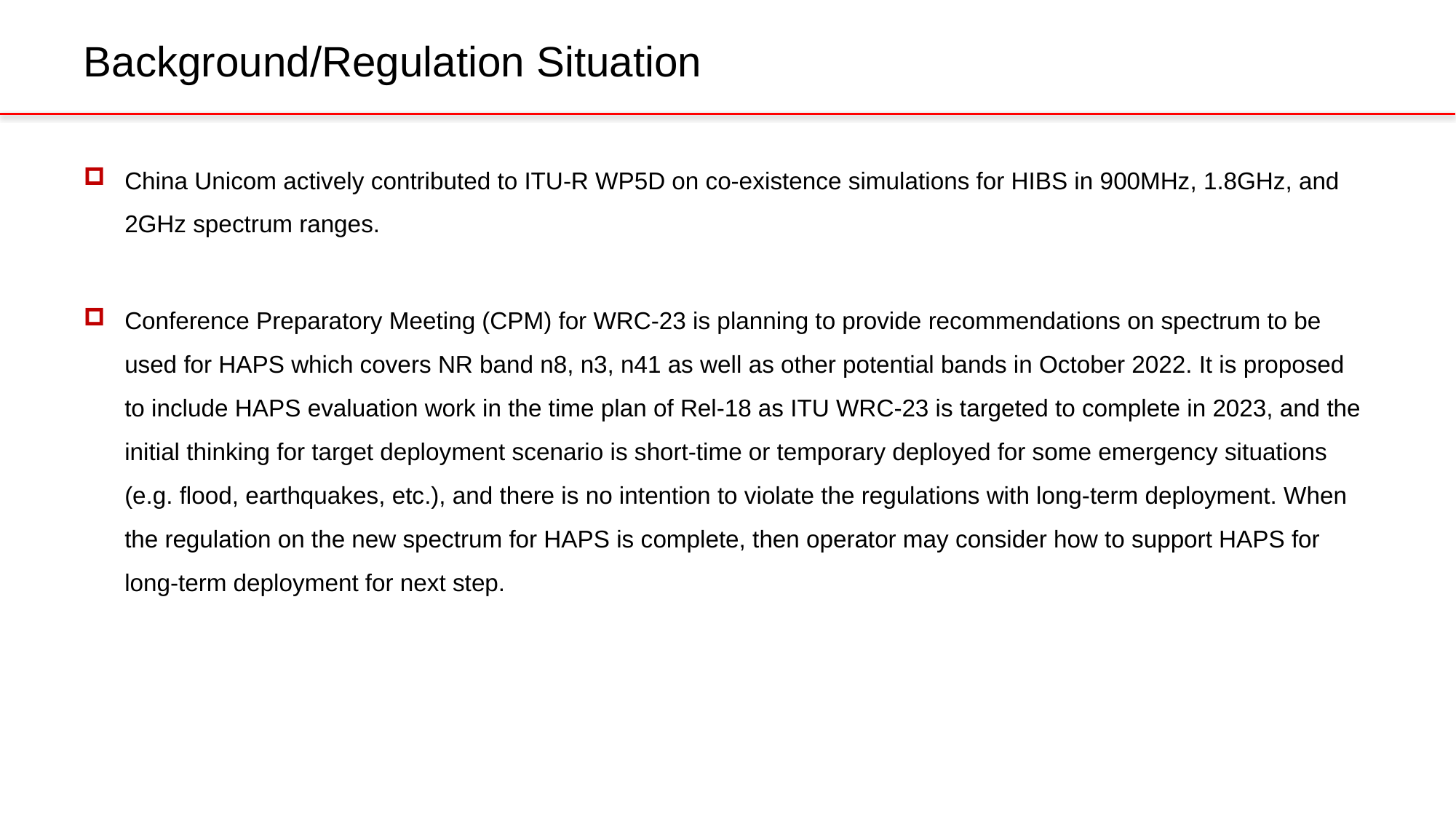

# Background/Regulation Situation
China Unicom actively contributed to ITU-R WP5D on co-existence simulations for HIBS in 900MHz, 1.8GHz, and 2GHz spectrum ranges.

Conference Preparatory Meeting (CPM) for WRC-23 is planning to provide recommendations on spectrum to be used for HAPS which covers NR band n8, n3, n41 as well as other potential bands in October 2022. It is proposed to include HAPS evaluation work in the time plan of Rel-18 as ITU WRC-23 is targeted to complete in 2023, and the initial thinking for target deployment scenario is short-time or temporary deployed for some emergency situations (e.g. flood, earthquakes, etc.), and there is no intention to violate the regulations with long-term deployment. When the regulation on the new spectrum for HAPS is complete, then operator may consider how to support HAPS for long-term deployment for next step.